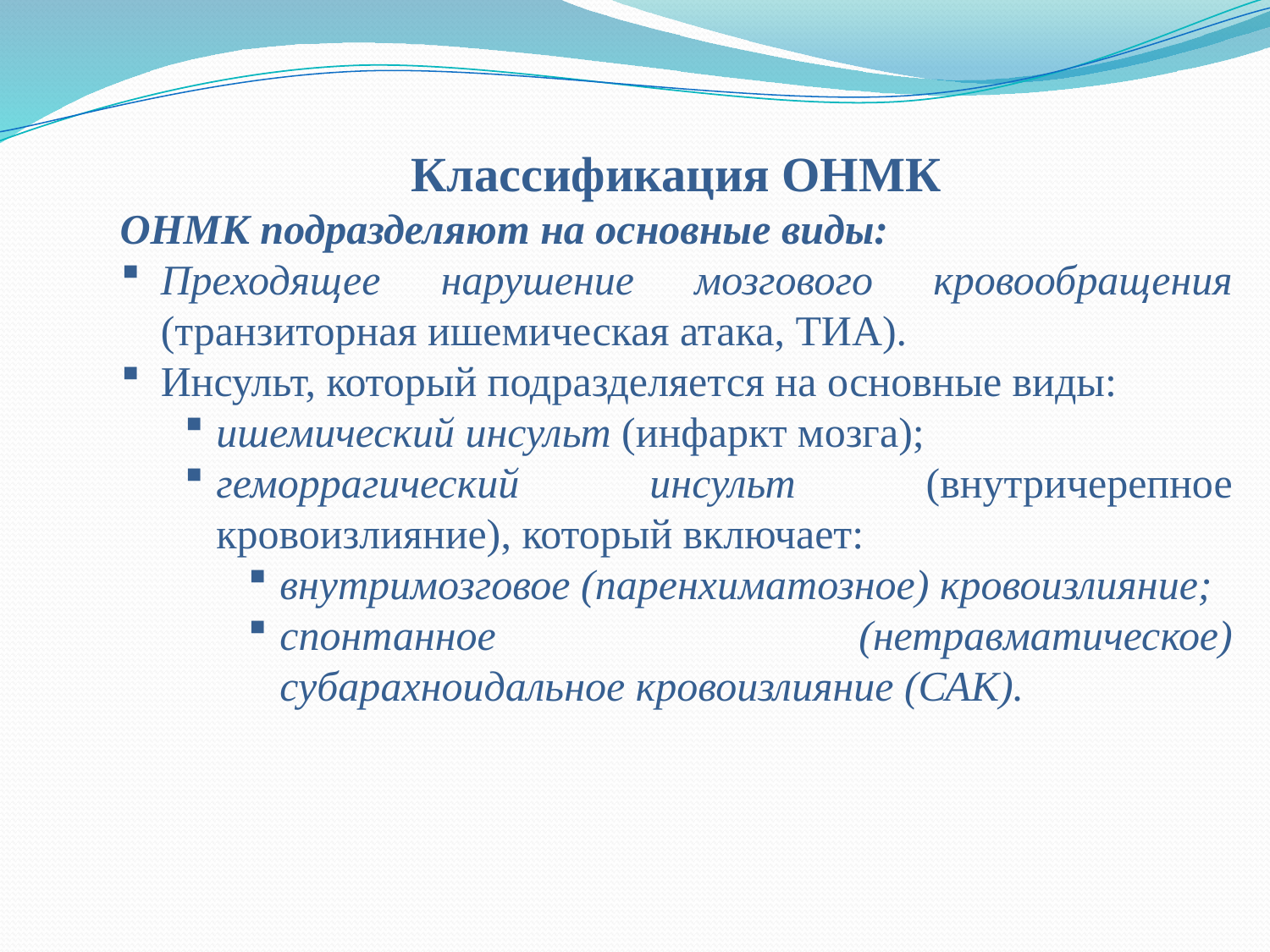

Классификация ОНМК
ОНМК подразделяют на основные виды:
Преходящее нарушение мозгового кровообращения (транзиторная ишемическая атака, ТИА).
Инсульт, который подразделяется на основные виды:
ишемический инсульт (инфаркт мозга);
геморрагический инсульт (внутричерепное кровоизлияние), который включает:
внутримозговое (паренхиматозное) кровоизлияние;
спонтанное (нетравматическое) субарахноидальное кровоизлияние (САК).